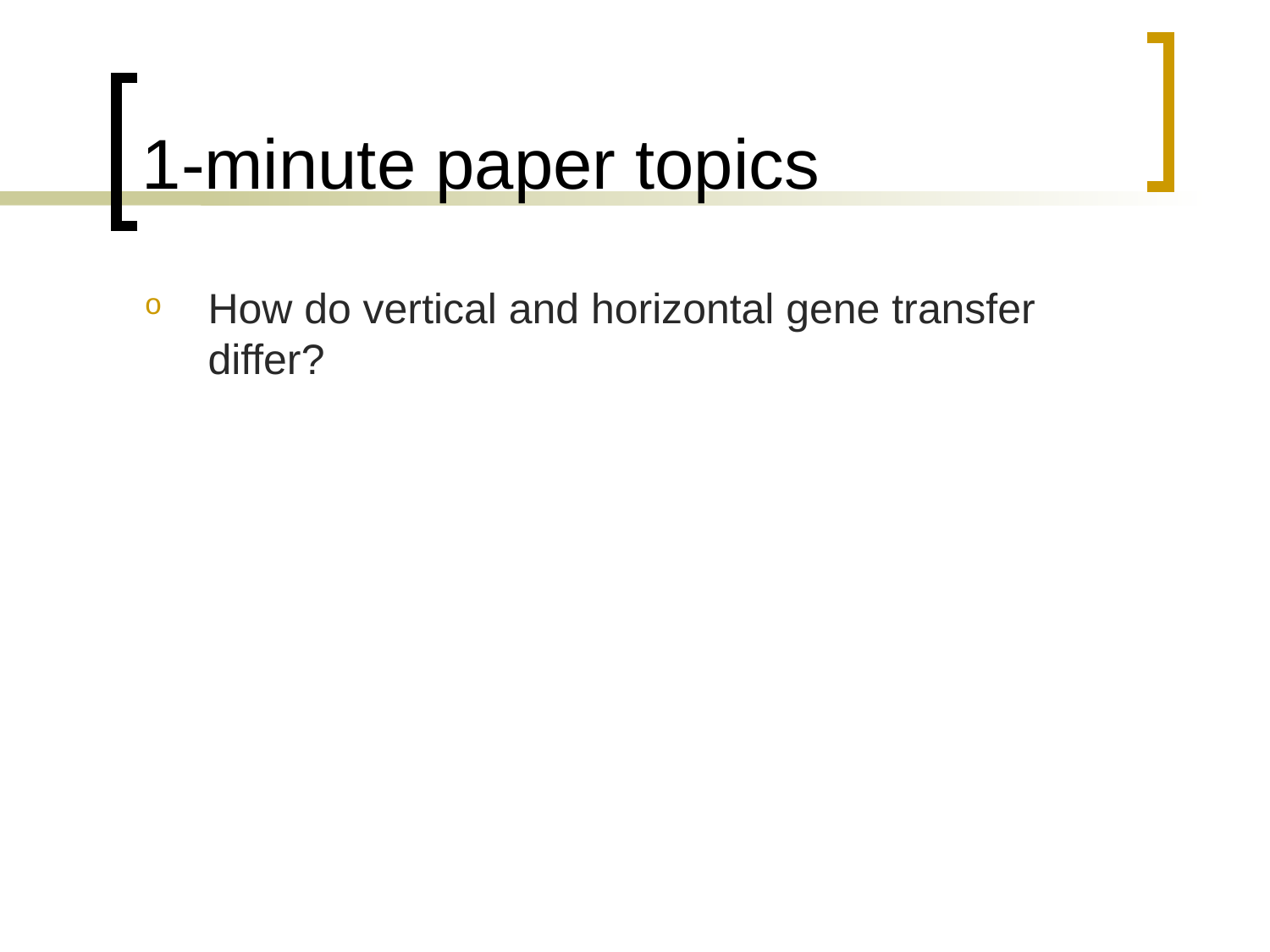

# 1-minute paper topics
How do vertical and horizontal gene transfer differ?